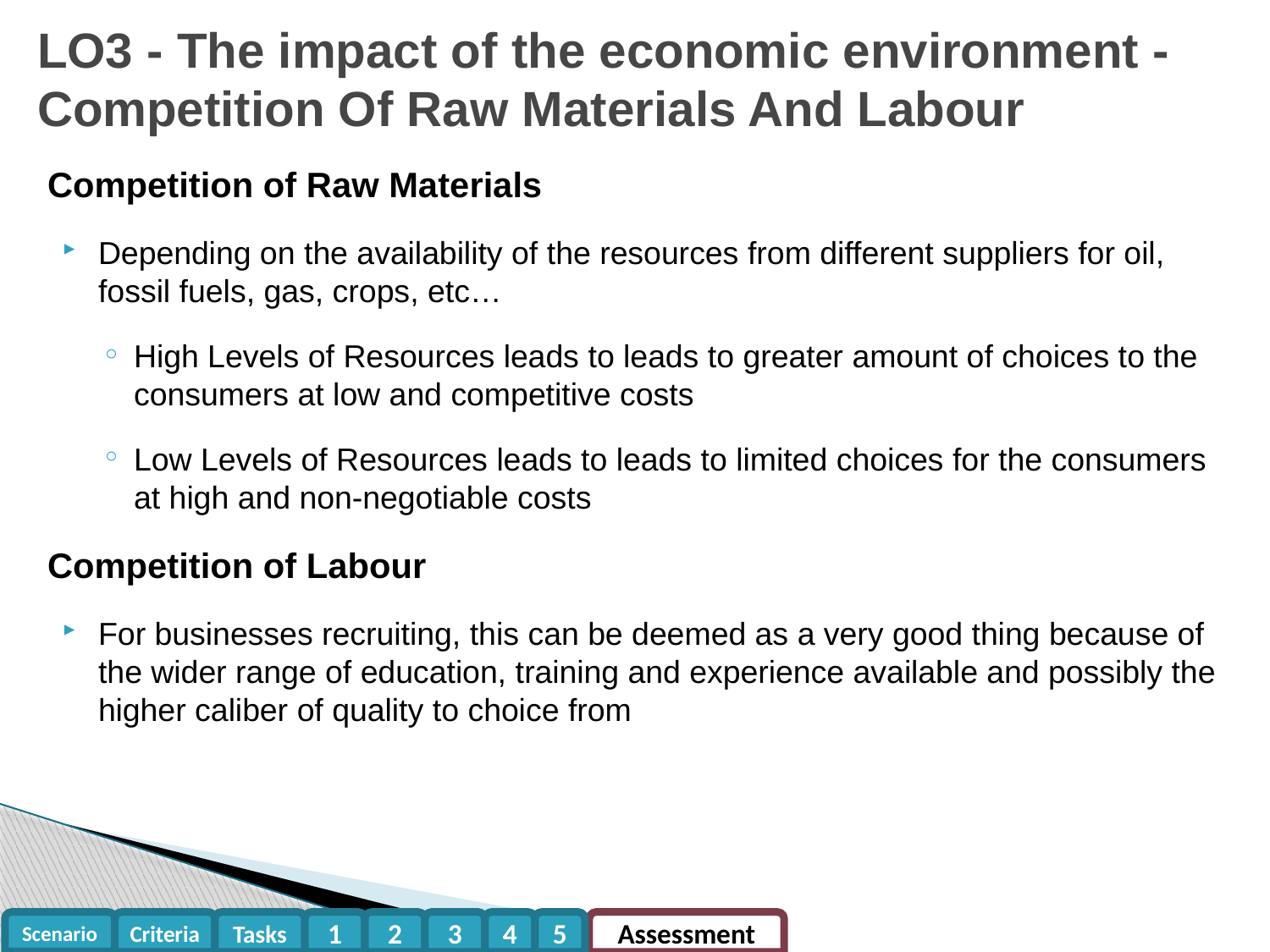

LO3 - The impact of the economic environment - Competition Of Raw Materials And Labour
Competition of Raw Materials
Depending on the availability of the resources from different suppliers for oil, fossil fuels, gas, crops, etc…
High Levels of Resources leads to leads to greater amount of choices to the consumers at low and competitive costs
Low Levels of Resources leads to leads to limited choices for the consumers at high and non-negotiable costs
Competition of Labour
For businesses recruiting, this can be deemed as a very good thing because of the wider range of education, training and experience available and possibly the higher caliber of quality to choice from